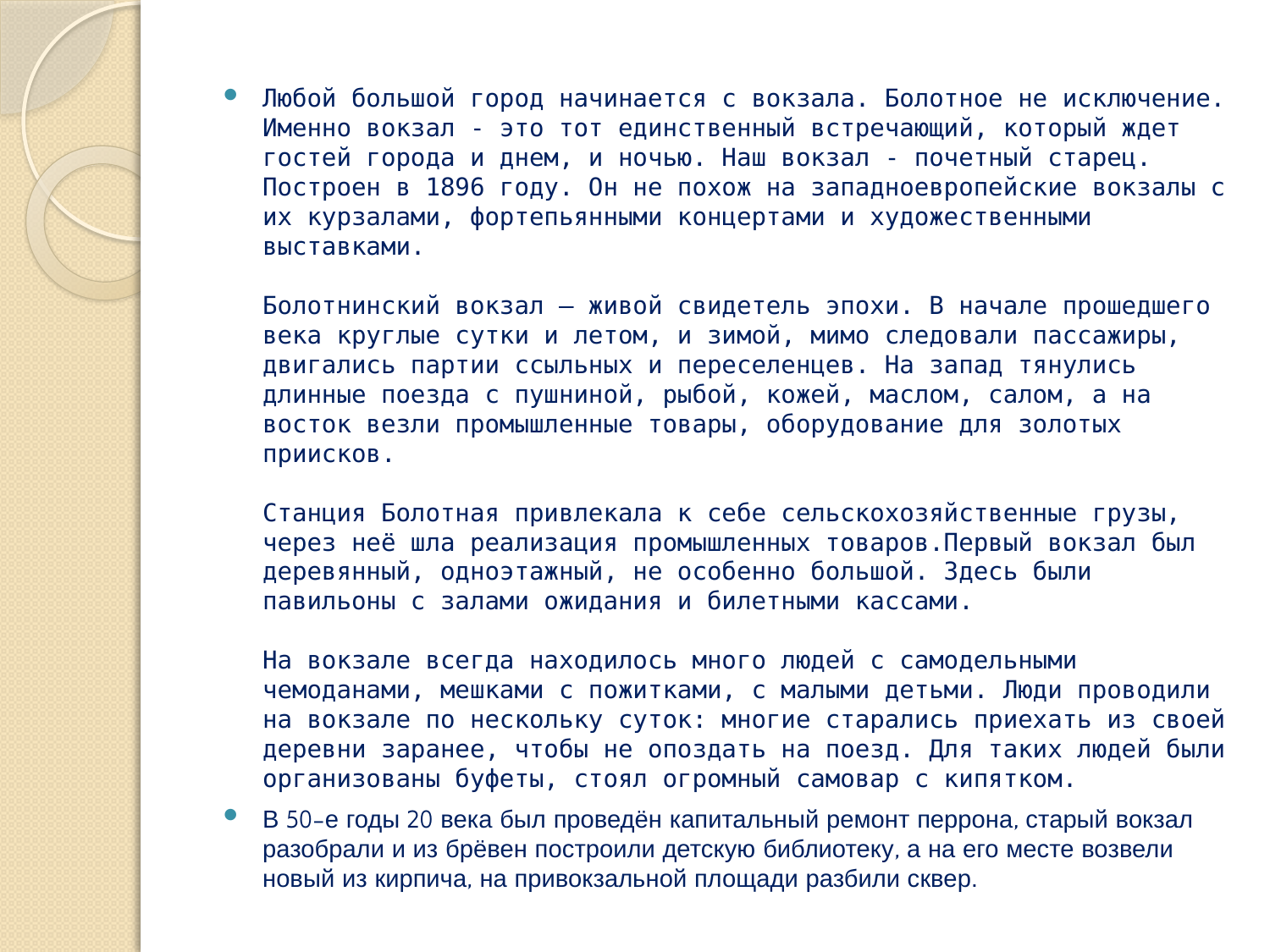

Любой большой город начинается с вокзала. Болотное не исключение. Именно вокзал - это тот единственный встречающий, который ждет гостей города и днем, и ночью. Наш вокзал - почетный старец. Построен в 1896 году. Он не похож на западноевропейские вокзалы с их курзалами, фортепьянными концертами и художественными выставками. 
Болотнинский вокзал – живой свидетель эпохи. В начале прошедшего века круглые сутки и летом, и зимой, мимо следовали пассажиры, двигались партии ссыльных и переселенцев. На запад тянулись длинные поезда с пушниной, рыбой, кожей, маслом, салом, а на восток везли промышленные товары, оборудование для золотых приисков. 
Станция Болотная привлекала к себе сельскохозяйственные грузы, через неё шла реализация промышленных товаров.Первый вокзал был деревянный, одноэтажный, не особенно большой. Здесь были павильоны с залами ожидания и билетными кассами. 
На вокзале всегда находилось много людей с самодельными чемоданами, мешками с пожитками, с малыми детьми. Люди проводили на вокзале по нескольку суток: многие старались приехать из своей деревни заранее, чтобы не опоздать на поезд. Для таких людей были организованы буфеты, стоял огромный самовар с кипятком.
В 50–е годы 20 века был проведён капитальный ремонт перрона, старый вокзал разобрали и из брёвен построили детскую библиотеку, а на его месте возвели новый из кирпича, на привокзальной площади разбили сквер.